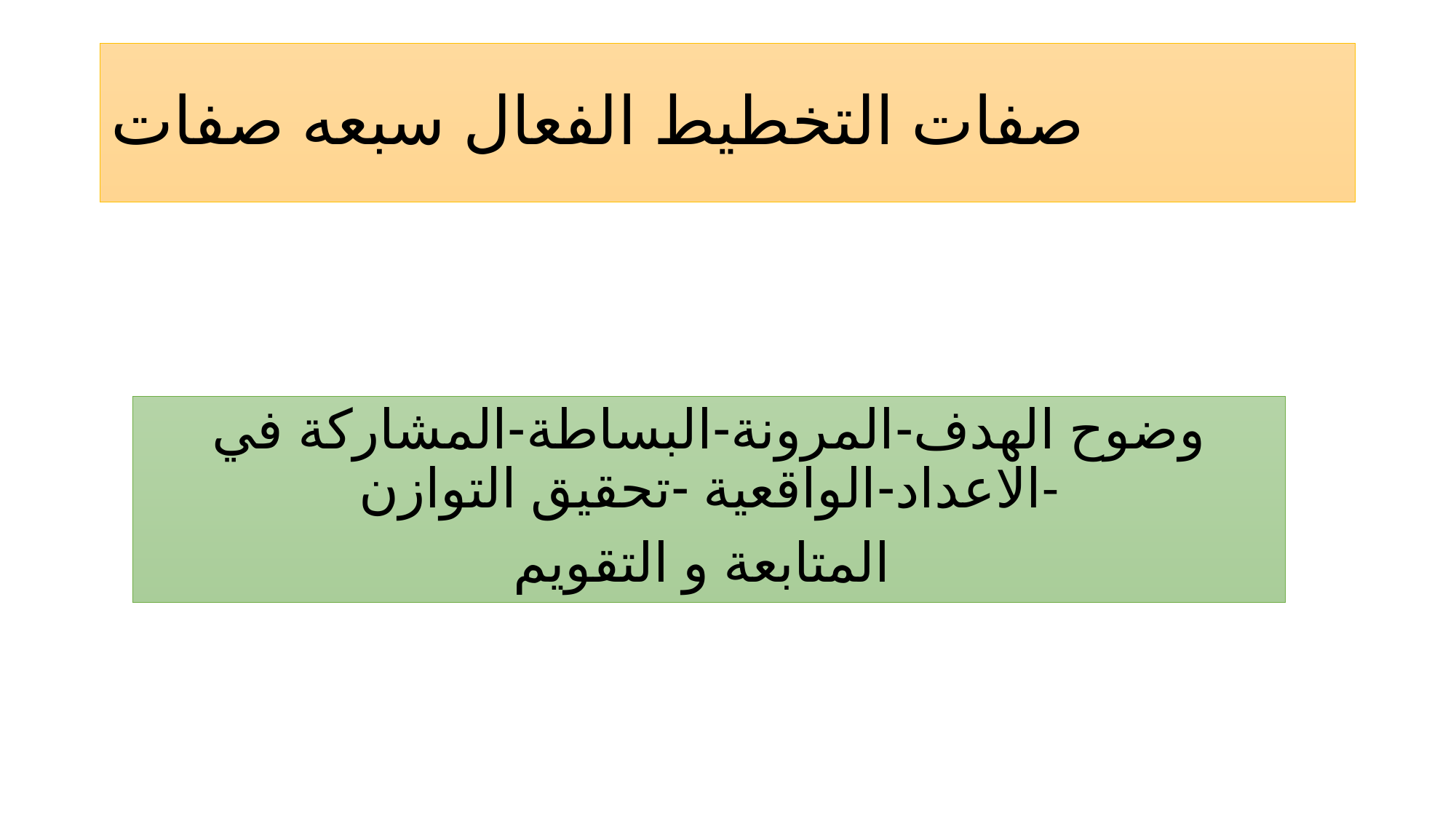

# صفات التخطيط الفعال سبعه صفات
وضوح الهدف-المرونة-البساطة-المشاركة في الاعداد-الواقعية -تحقيق التوازن-
المتابعة و التقويم